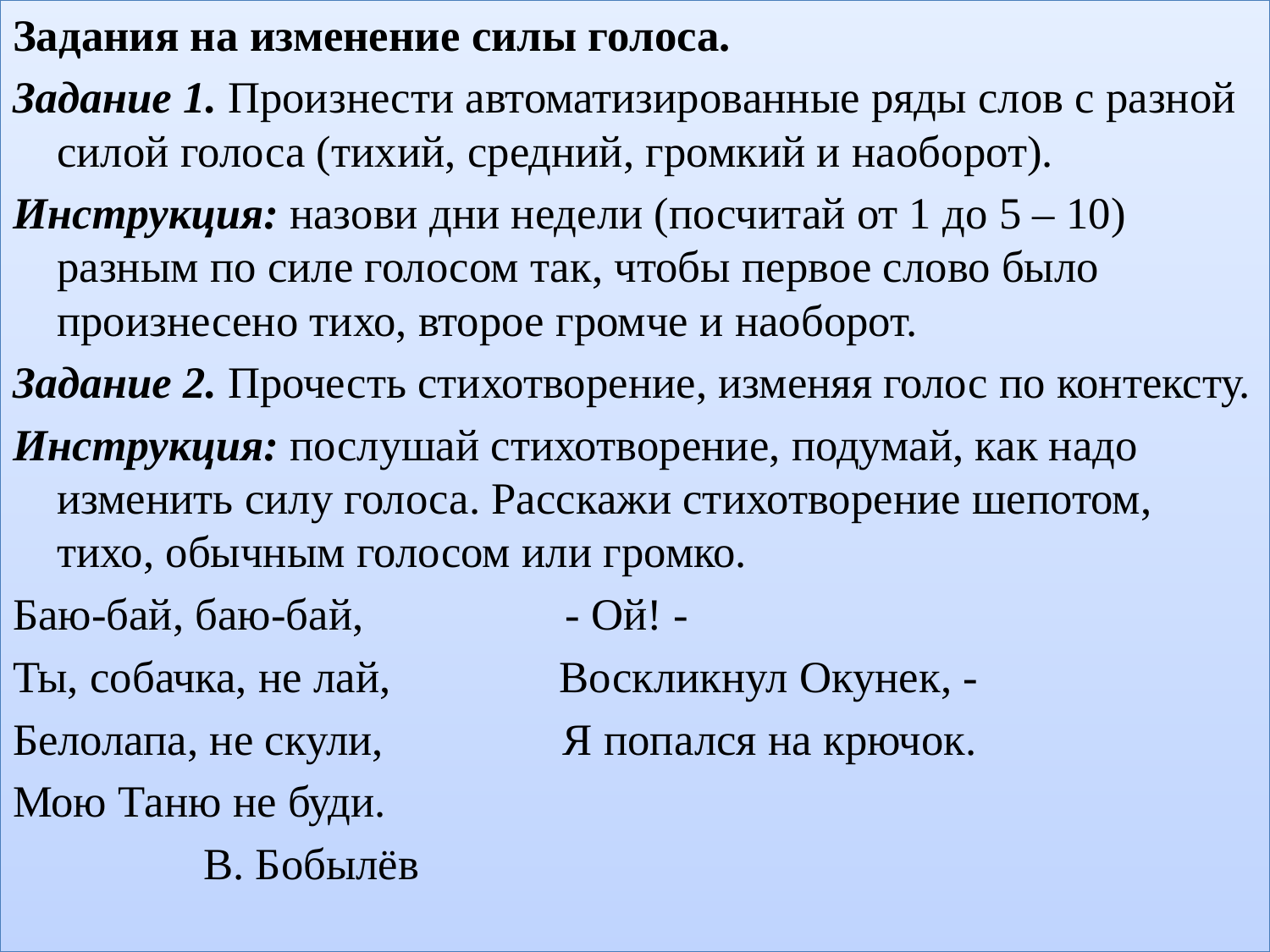

Задания на изменение силы голоса.
Задание 1. Произнести автоматизированные ряды слов с разной силой голоса (тихий, средний, громкий и наоборот).
Инструкция: назови дни недели (посчитай от 1 до 5 – 10) разным по силе голосом так, чтобы первое слово было произнесено тихо, второе громче и наоборот.
Задание 2. Прочесть стихотворение, изменяя голос по контексту.
Инструкция: послушай стихотворение, подумай, как надо изменить силу голоса. Расскажи стихотворение шепотом, тихо, обычным голосом или громко.
Баю-бай, баю-бай,                  - Ой! -
Ты, собачка, не лай,               Воскликнул Окунек, -
Белолапа, не скули,                Я попался на крючок.
Мою Таню не буди.
                 В. Бобылёв